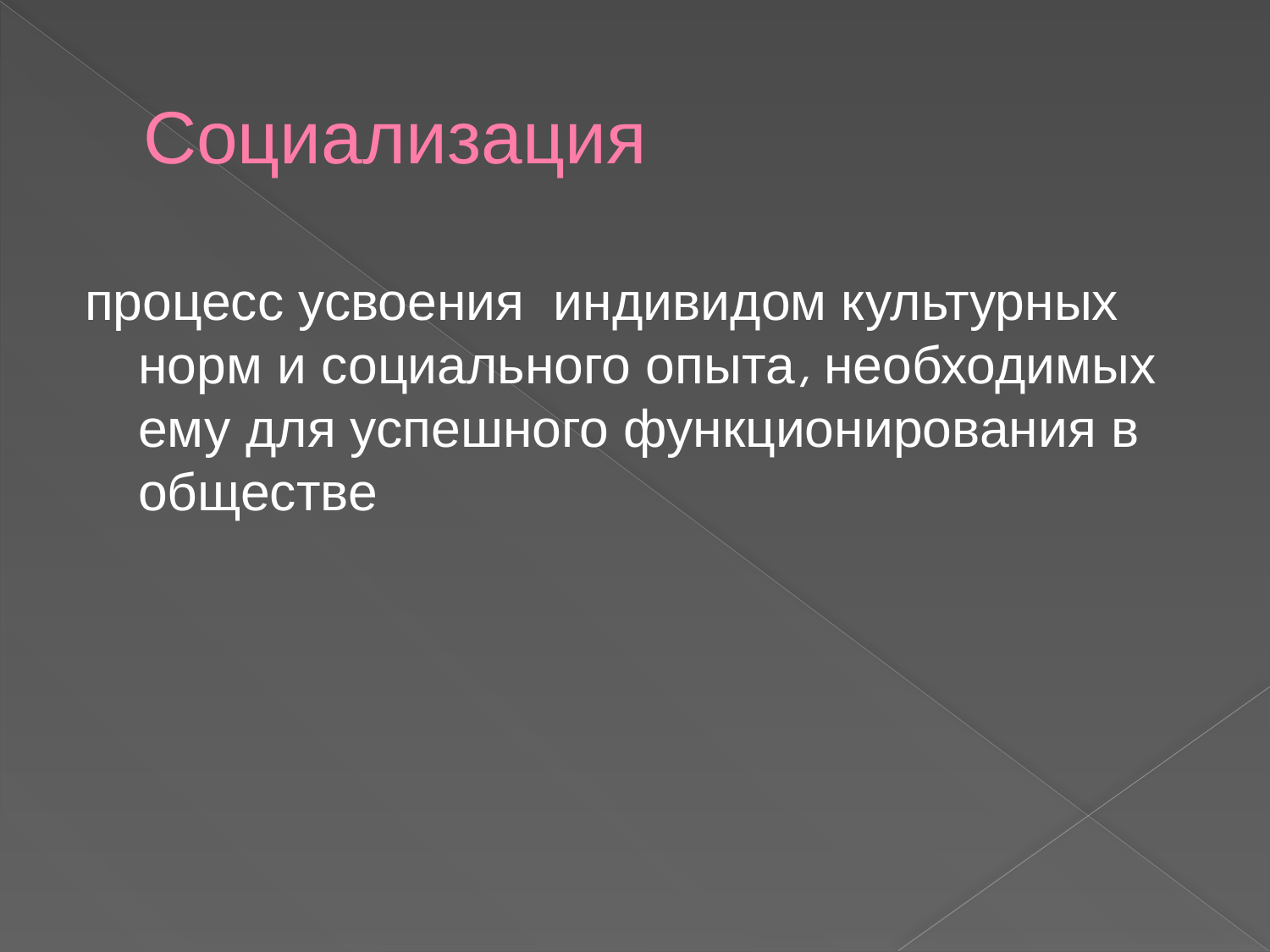

# Социализация
процесс усвоения  индивидом культурных норм и социального опыта, необходимых ему для успешного функционирования в обществе